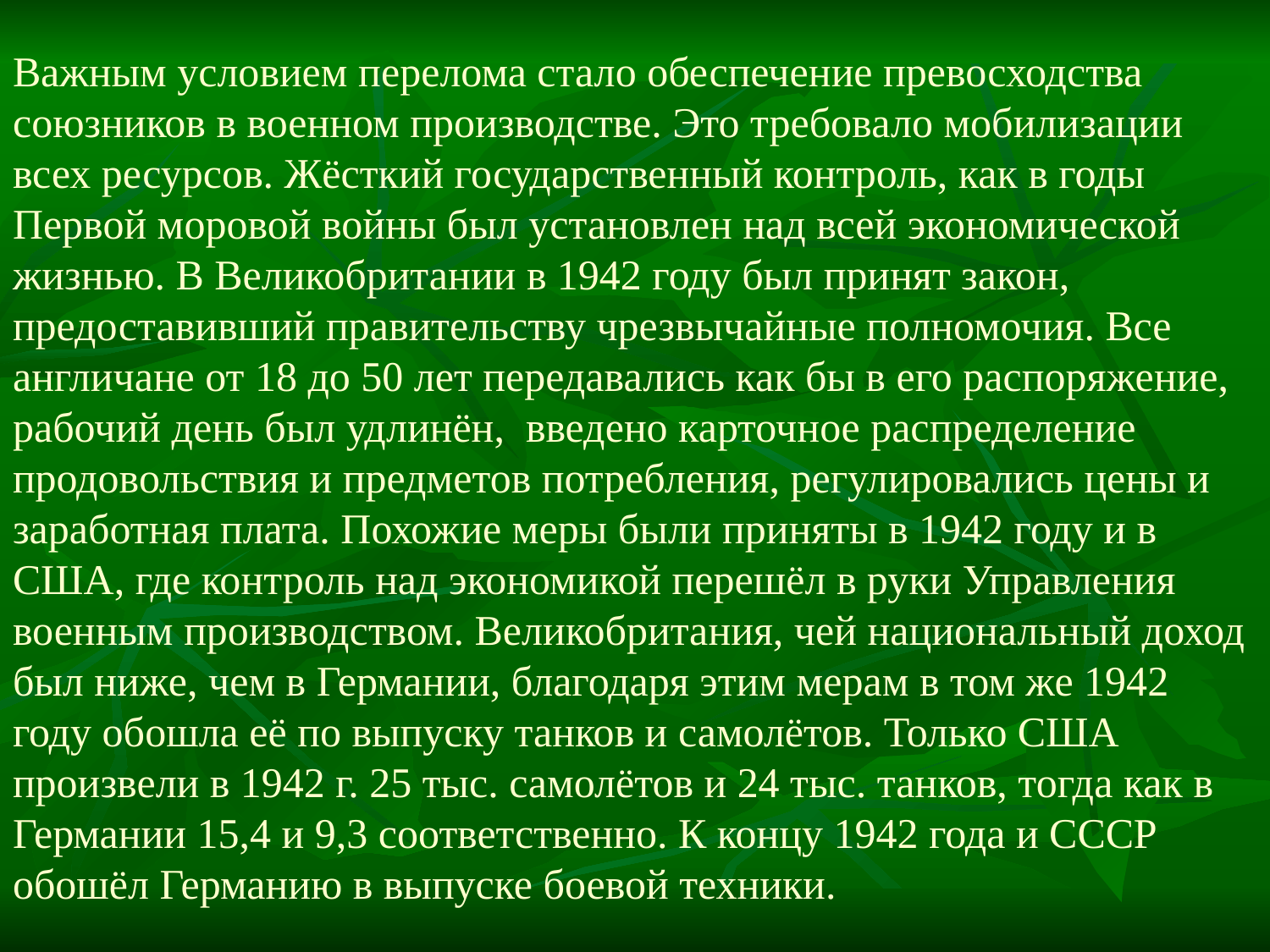

# Важным условием перелома стало обеспечение превосходства союзников в военном производстве. Это требовало мобилизации всех ресурсов. Жёсткий государственный контроль, как в годы Первой моровой войны был установлен над всей экономической жизнью. В Великобритании в 1942 году был принят закон, предоставивший правительству чрезвычайные полномочия. Все англичане от 18 до 50 лет передавались как бы в его распоряжение, рабочий день был удлинён,  введено карточное распределение продовольствия и предметов потребления, регулировались цены и заработная плата. Похожие меры были приняты в 1942 году и в США, где контроль над экономикой перешёл в руки Управления военным производством. Великобритания, чей национальный доход был ниже, чем в Германии, благодаря этим мерам в том же 1942 году обошла её по выпуску танков и самолётов. Только США произвели в 1942 г. 25 тыс. самолётов и 24 тыс. танков, тогда как в Германии 15,4 и 9,3 соответственно. К концу 1942 года и СССР обошёл Германию в выпуске боевой техники.